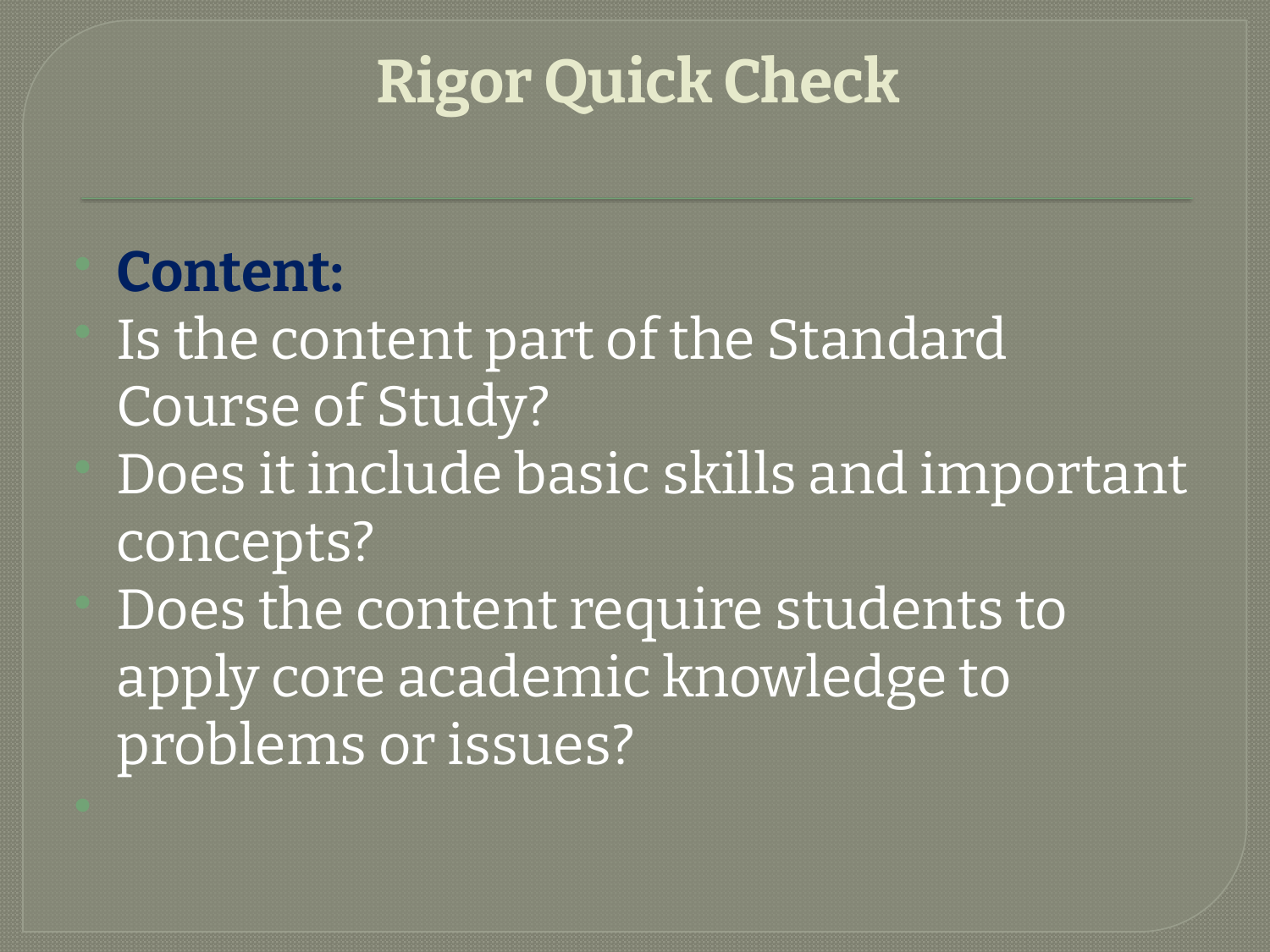

# Rigor Quick Check
Content:
Is the content part of the Standard Course of Study?
Does it include basic skills and important concepts?
Does the content require students to apply core academic knowledge to problems or issues?